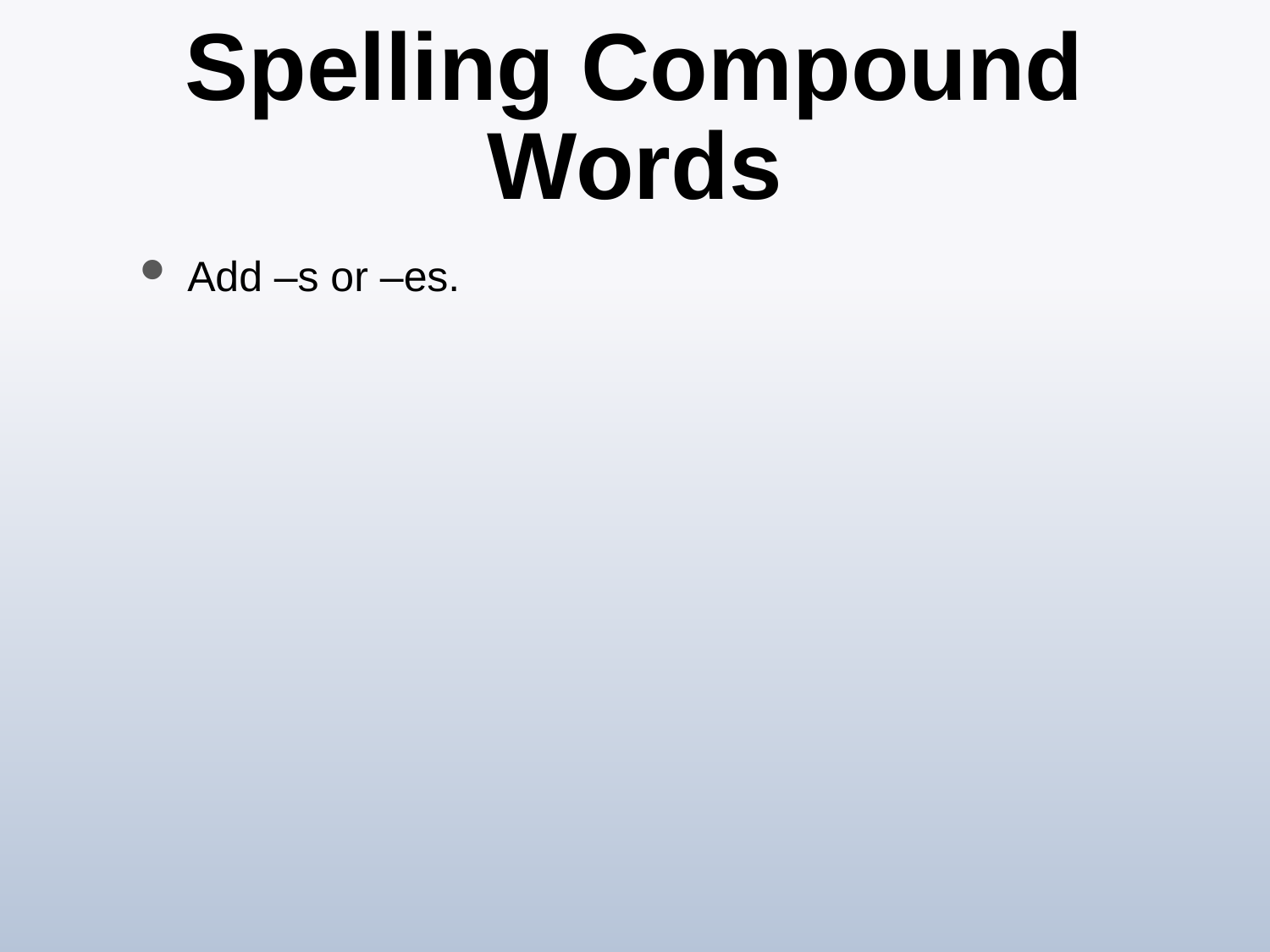

# Spelling Compound Words
Add –s or –es.